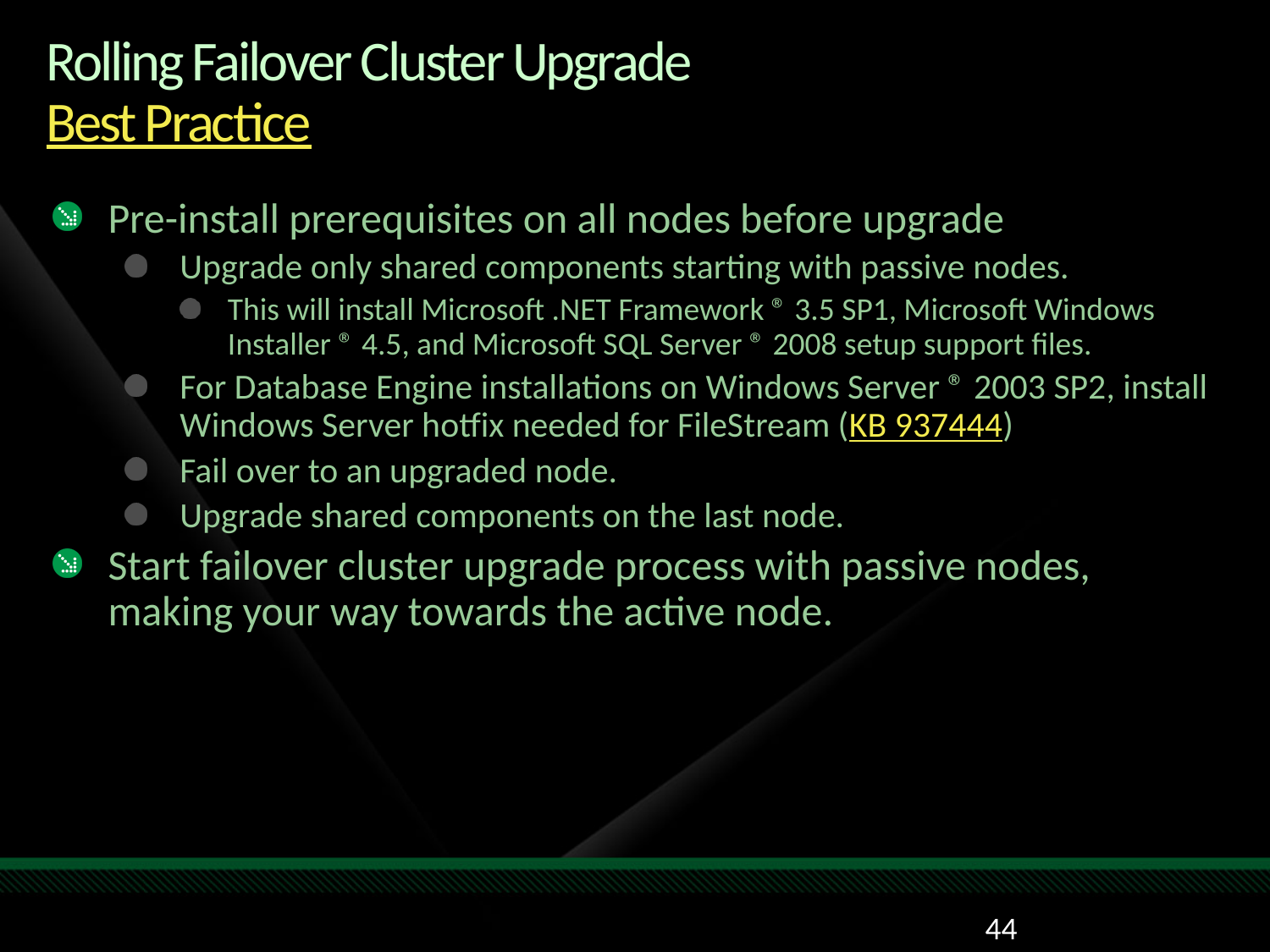

# Rolling Failover Cluster Upgrade Best Practice
Pre-install prerequisites on all nodes before upgrade
Upgrade only shared components starting with passive nodes.
This will install Microsoft .NET Framework ® 3.5 SP1, Microsoft Windows Installer ® 4.5, and Microsoft SQL Server ® 2008 setup support files.
For Database Engine installations on Windows Server ® 2003 SP2, install Windows Server hotfix needed for FileStream (KB 937444)
Fail over to an upgraded node.
Upgrade shared components on the last node.
Start failover cluster upgrade process with passive nodes, making your way towards the active node.
44